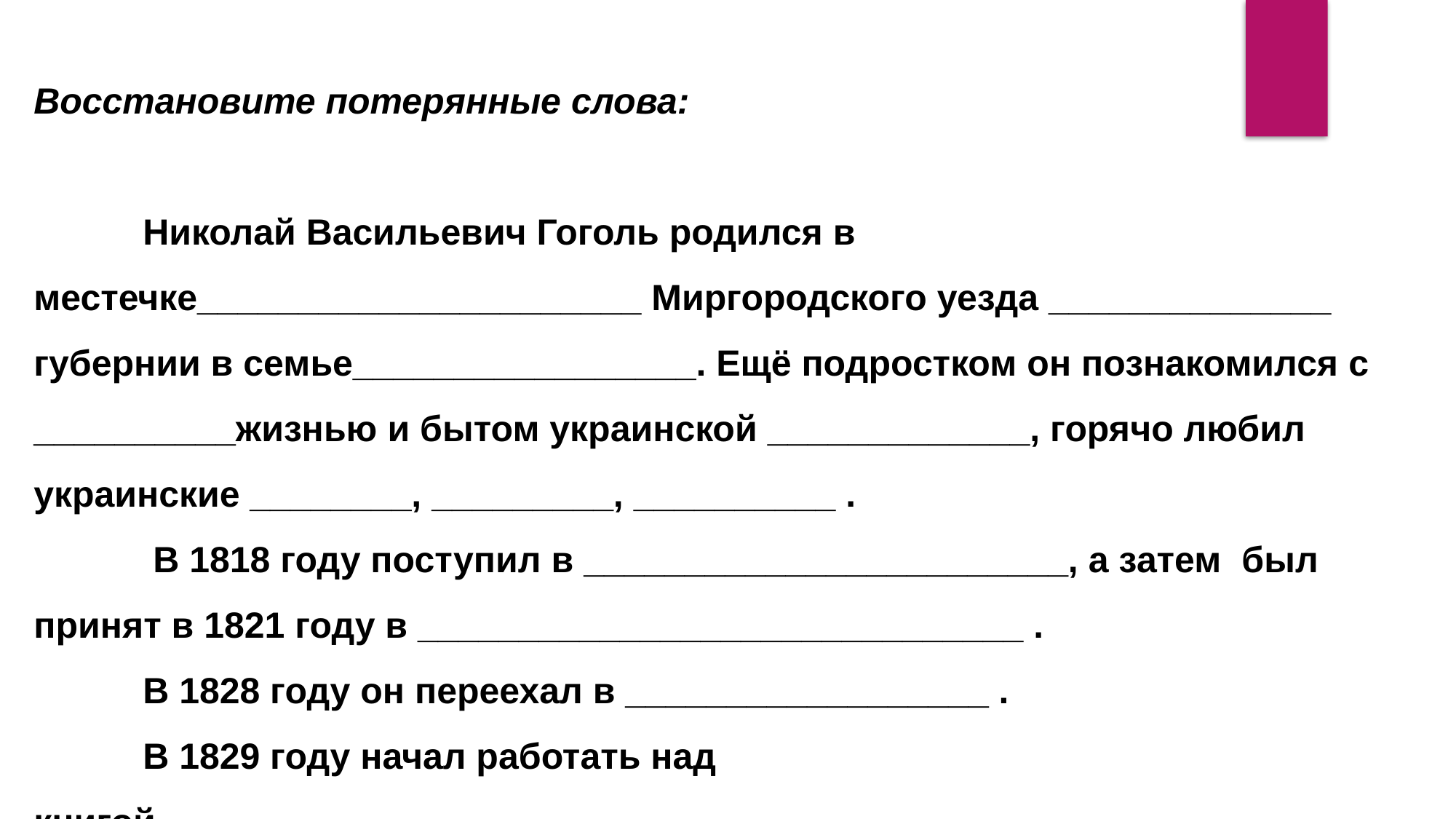

Восстановите потерянные слова:

	Николай Васильевич Гоголь родился в местечке______________________ Миргородского уезда ______________ губернии в семье_________________. Ещё подростком он познакомился с __________жизнью и бытом украинской _____________, горячо любил украинские ________, _________, __________ .
	 В 1818 году поступил в ________________________, а затем  был принят в 1821 году в ______________________________ .
	В 1828 году он переехал в __________________ .
	В 1829 году начал работать над книгой______________________________ .